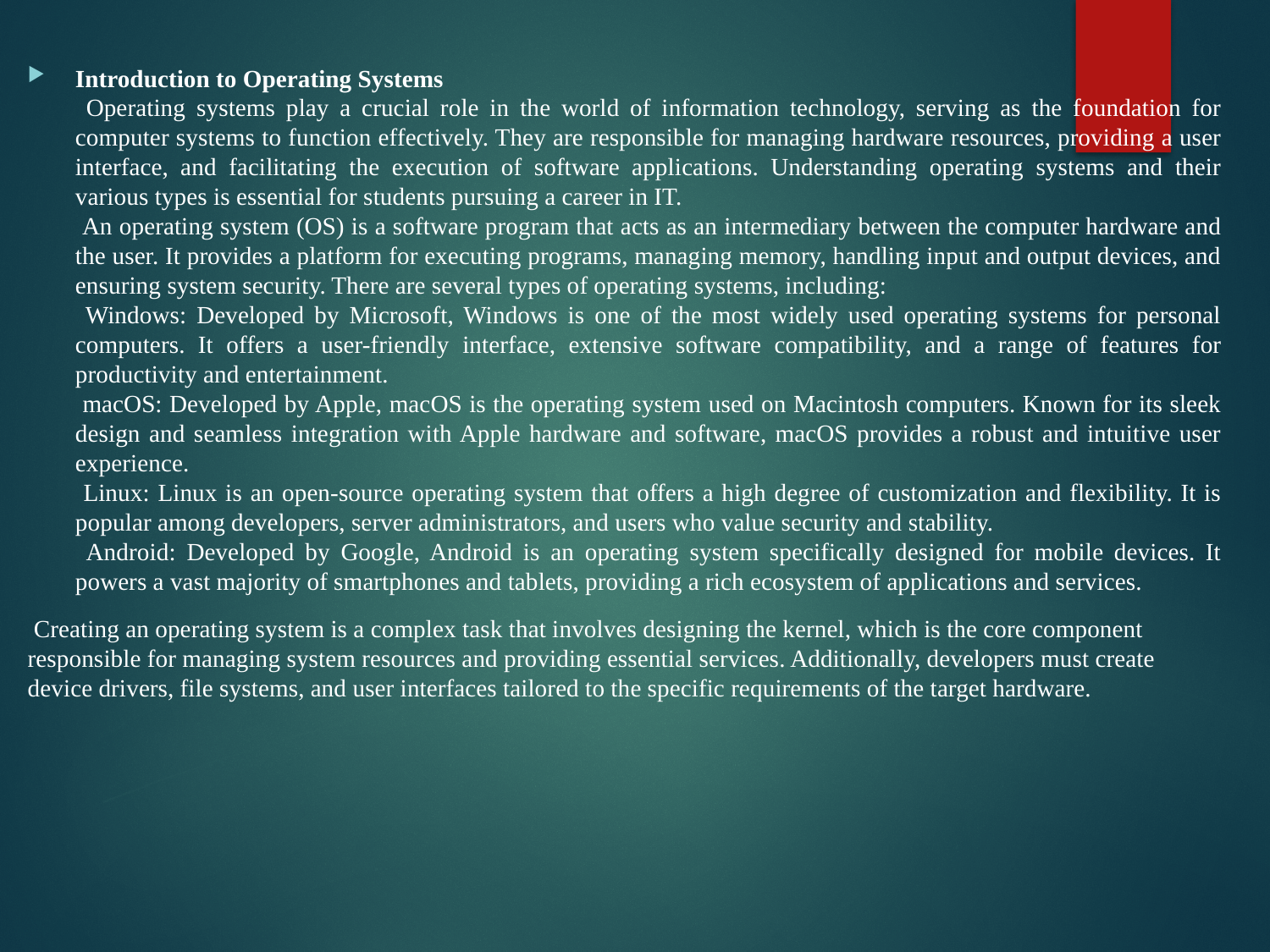

Introduction to Operating Systems
 Operating systems play a crucial role in the world of information technology, serving as the foundation for computer systems to function effectively. They are responsible for managing hardware resources, providing a user interface, and facilitating the execution of software applications. Understanding operating systems and their various types is essential for students pursuing a career in IT.
 An operating system (OS) is a software program that acts as an intermediary between the computer hardware and the user. It provides a platform for executing programs, managing memory, handling input and output devices, and ensuring system security. There are several types of operating systems, including:
 Windows: Developed by Microsoft, Windows is one of the most widely used operating systems for personal computers. It offers a user-friendly interface, extensive software compatibility, and a range of features for productivity and entertainment.
 macOS: Developed by Apple, macOS is the operating system used on Macintosh computers. Known for its sleek design and seamless integration with Apple hardware and software, macOS provides a robust and intuitive user experience.
 Linux: Linux is an open-source operating system that offers a high degree of customization and flexibility. It is popular among developers, server administrators, and users who value security and stability.
 Android: Developed by Google, Android is an operating system specifically designed for mobile devices. It powers a vast majority of smartphones and tablets, providing a rich ecosystem of applications and services.
 Creating an operating system is a complex task that involves designing the kernel, which is the core component responsible for managing system resources and providing essential services. Additionally, developers must create device drivers, file systems, and user interfaces tailored to the specific requirements of the target hardware.